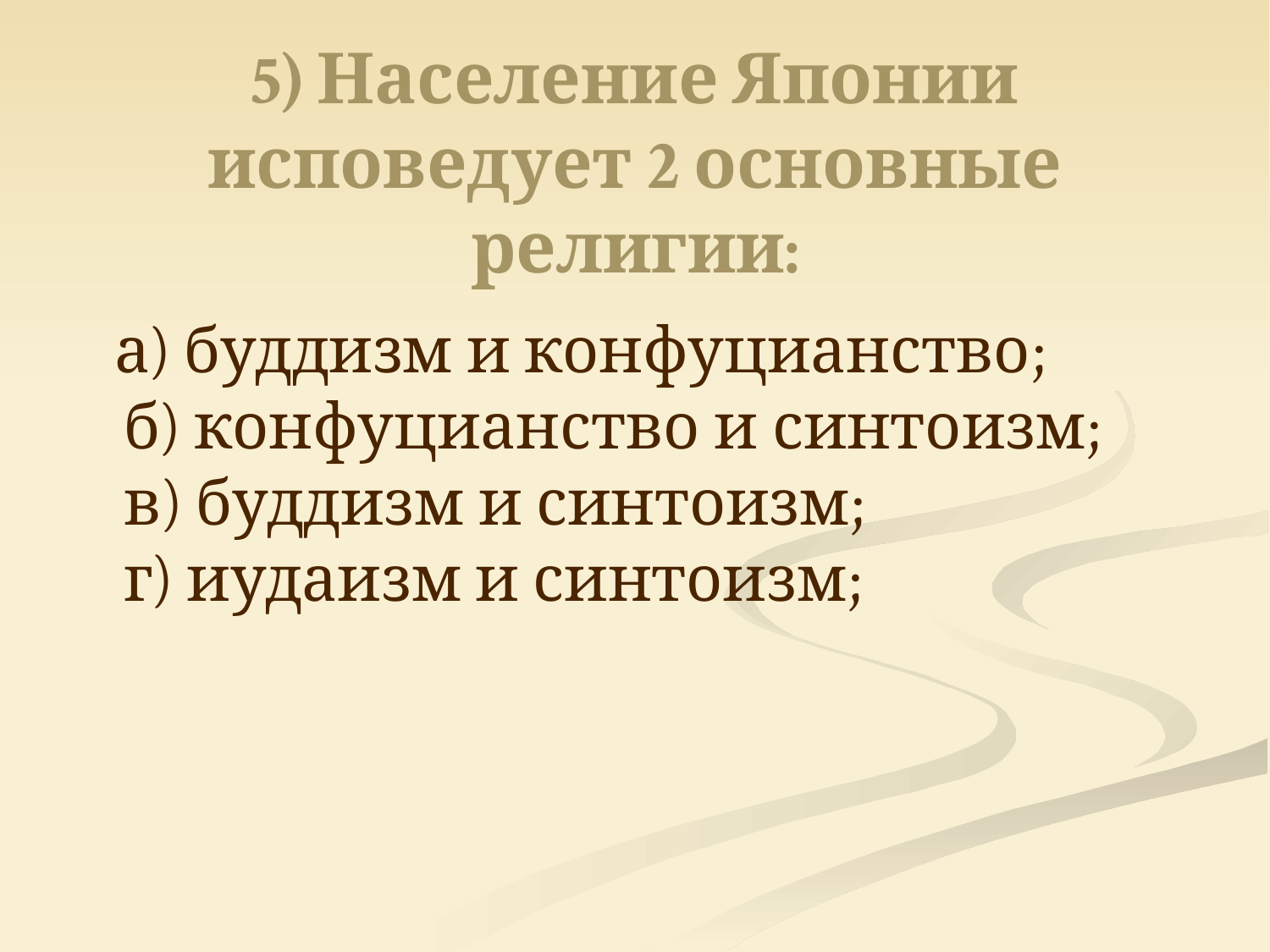

# 5) Население Японии исповедует 2 основные религии:

   а) буддизм и конфуцианство;
б) конфуцианство и синтоизм;
в) буддизм и синтоизм;
г) иудаизм и синтоизм;